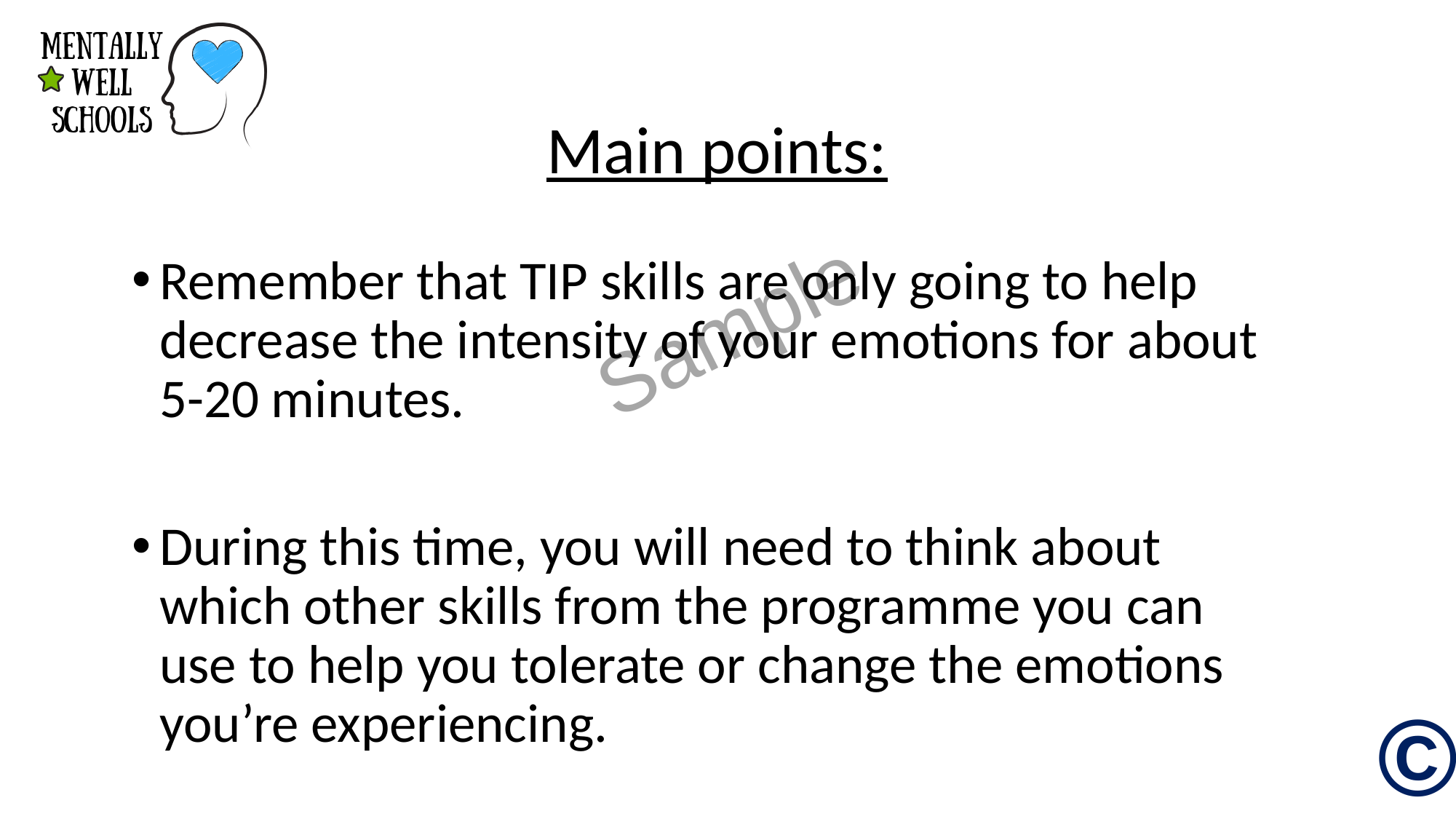

Main points:
Remember that TIP skills are only going to help decrease the intensity of your emotions for about 5-20 minutes.

During this time, you will need to think about which other skills from the programme you can use to help you tolerate or change the emotions you’re experiencing.